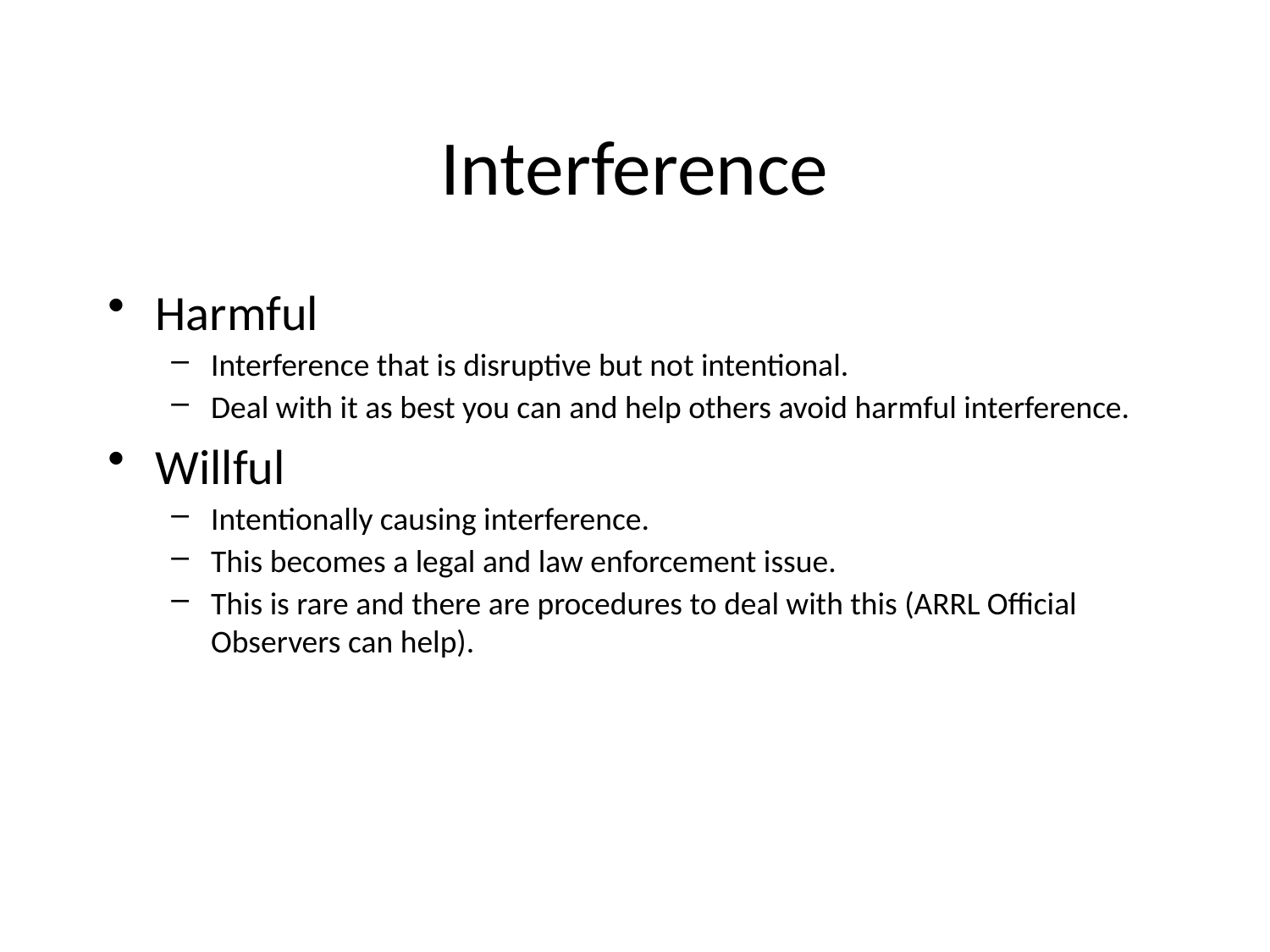

Interference
Harmful
Interference that is disruptive but not intentional.
Deal with it as best you can and help others avoid harmful interference.
Willful
Intentionally causing interference.
This becomes a legal and law enforcement issue.
This is rare and there are procedures to deal with this (ARRL Official Observers can help).